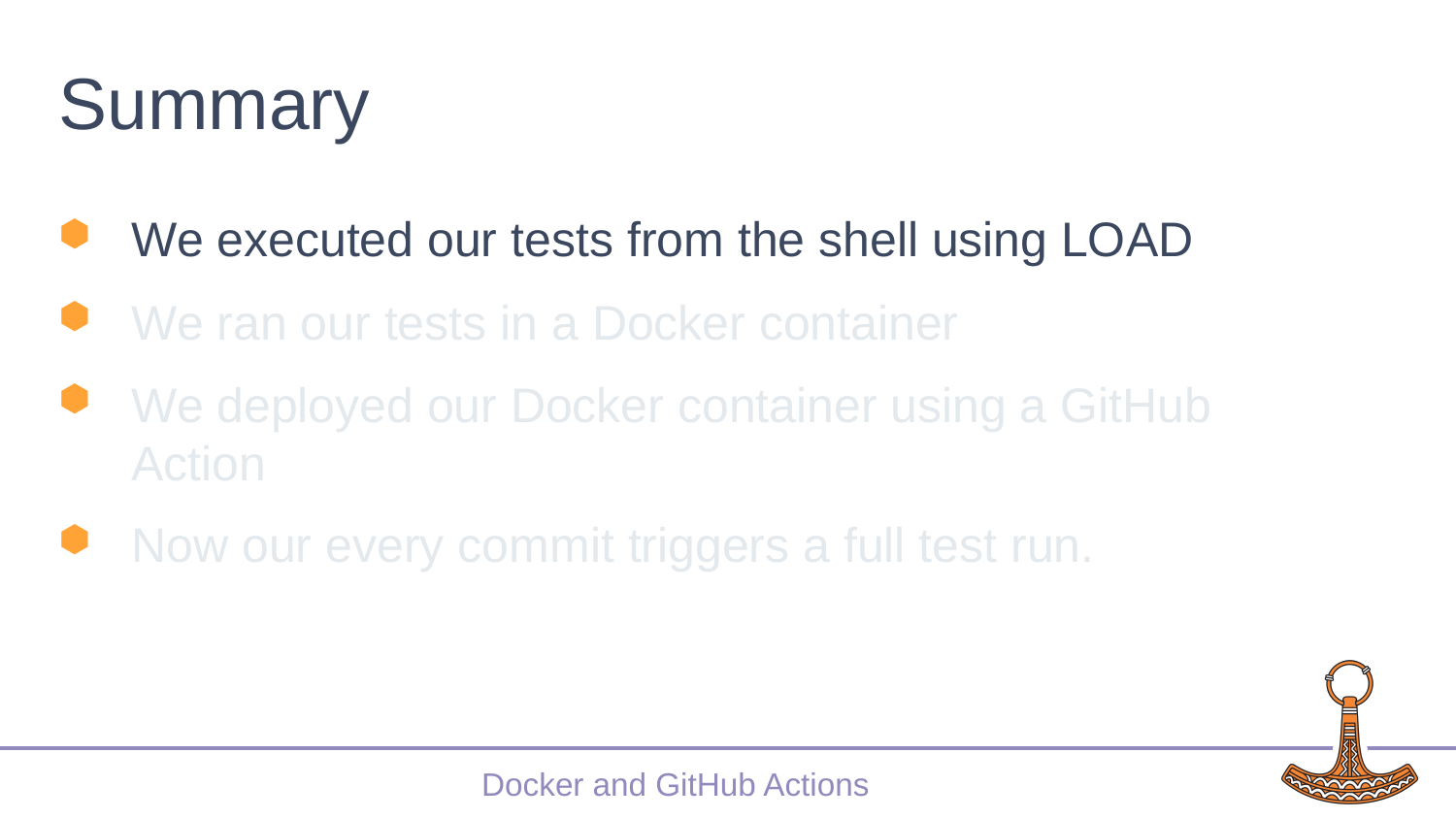

# Summary
We executed our tests from the shell using LOAD
We ran our tests in a Docker container
We deployed our Docker container using a GitHub Action
Now our every commit triggers a full test run.
50